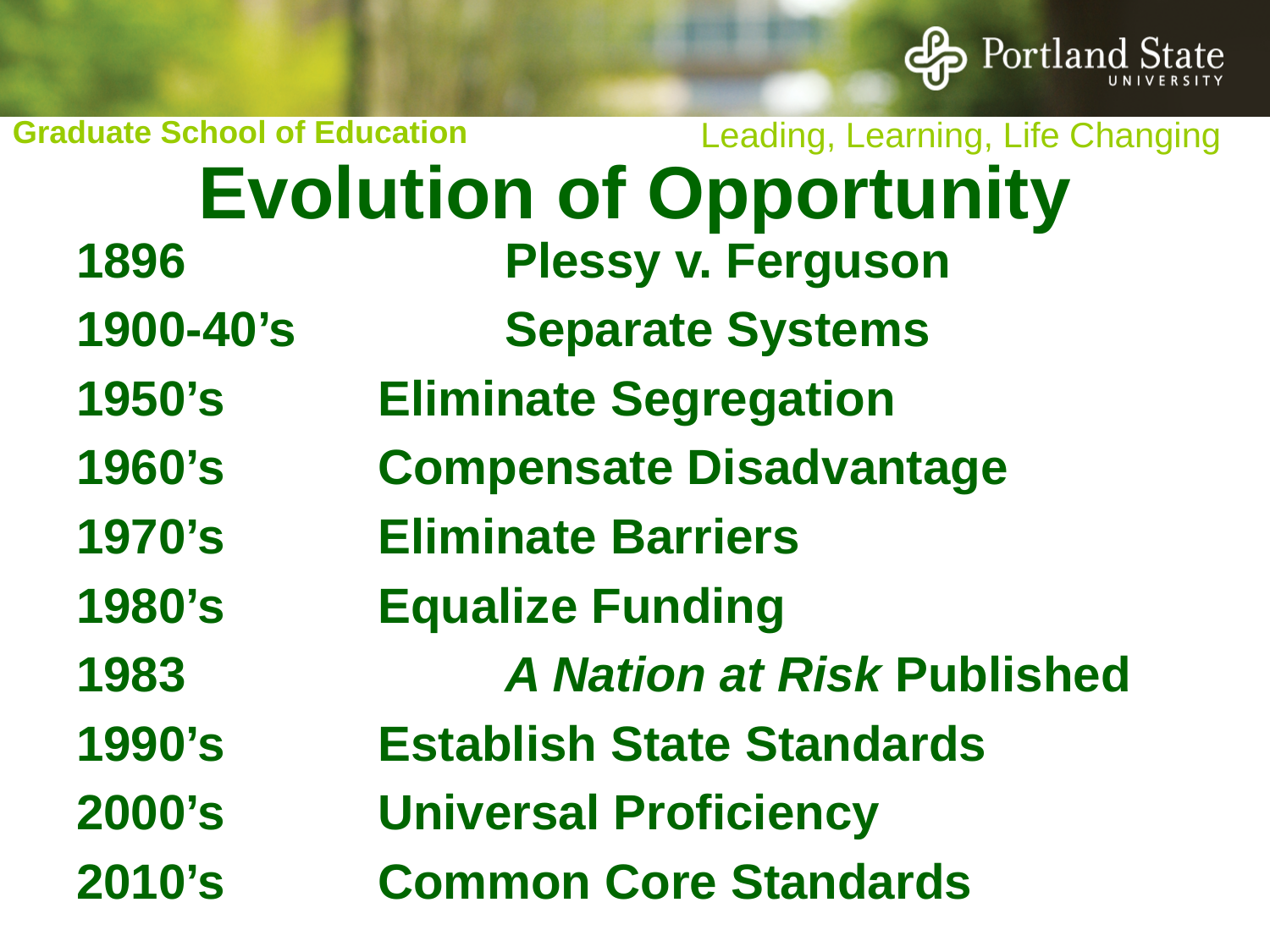

# Evolution of Opportunity
1896			Plessy v. Ferguson
1900-40’s		Separate Systems
1950’s		Eliminate Segregation
1960’s		Compensate Disadvantage
1970’s		Eliminate Barriers
1980’s		Equalize Funding
1983			A Nation at Risk Published
1990’s		Establish State Standards
2000’s		Universal Proficiency
2010’s		Common Core Standards